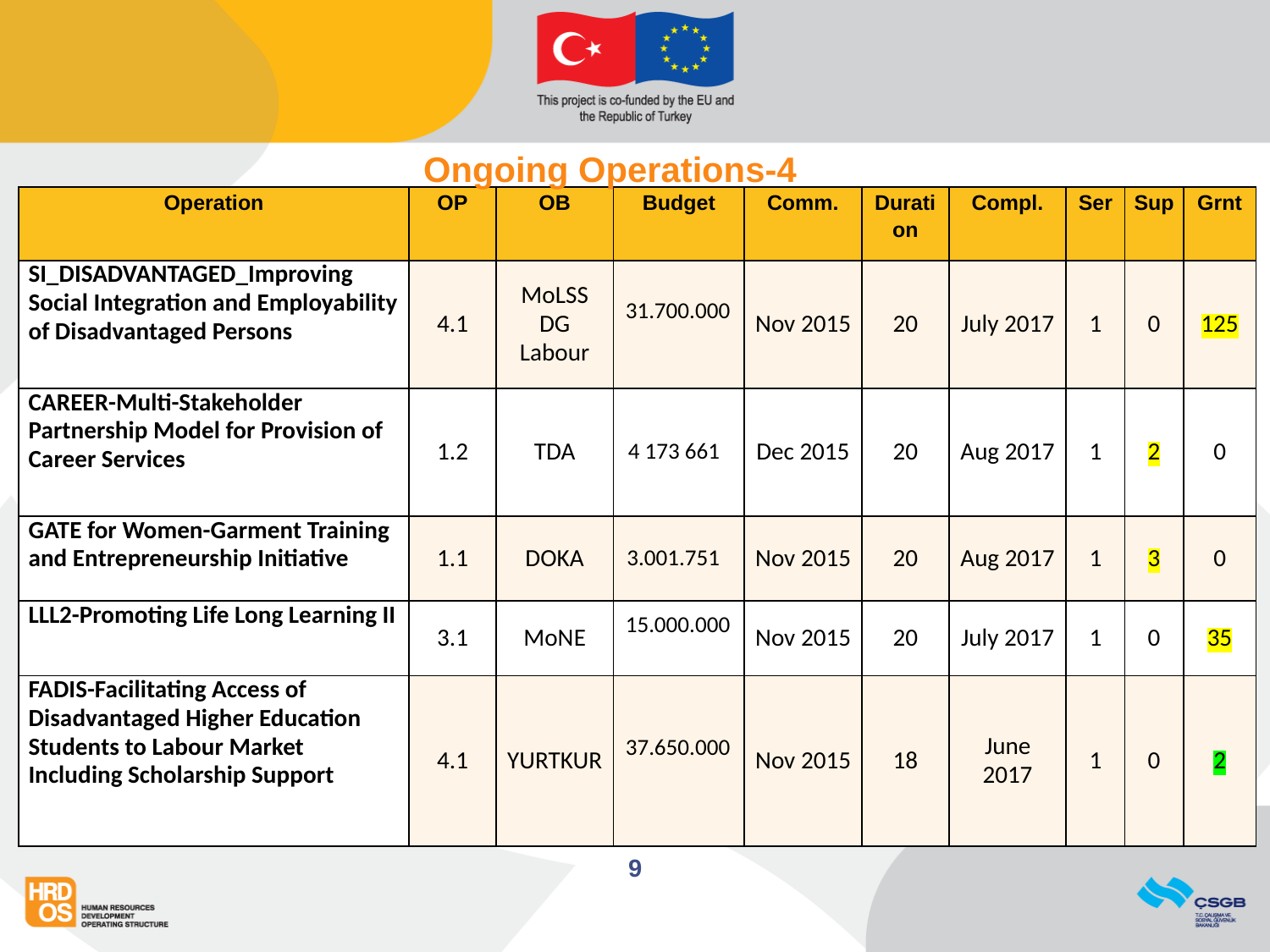

# Ongoing Operations-4
| Operation | OP | OB | Budget | Comm. | Duration | Compl. | Ser | Sup | Grnt |
| --- | --- | --- | --- | --- | --- | --- | --- | --- | --- |
| SI\_DISADVANTAGED\_Improving Social Integration and Employability of Disadvantaged Persons | 4.1 | MoLSS DG Labour | 31.700.000 | Nov 2015 | 20 | July 2017 | 1 | 0 | 125 |
| CAREER-Multi-Stakeholder Partnership Model for Provision of Career Services | 1.2 | TDA | 4 173 661 | Dec 2015 | 20 | Aug 2017 | 1 | 2 | 0 |
| GATE for Women-Garment Training and Entrepreneurship Initiative | 1.1 | DOKA | 3.001.751 | Nov 2015 | 20 | Aug 2017 | 1 | 3 | 0 |
| LLL2-Promoting Life Long Learning II | 3.1 | MoNE | 15.000.000 | Nov 2015 | 20 | July 2017 | 1 | 0 | 35 |
| FADIS-Facilitating Access of Disadvantaged Higher Education Students to Labour Market Including Scholarship Support | 4.1 | YURTKUR | 37.650.000 | Nov 2015 | 18 | June 2017 | 1 | 0 | 2 |
9